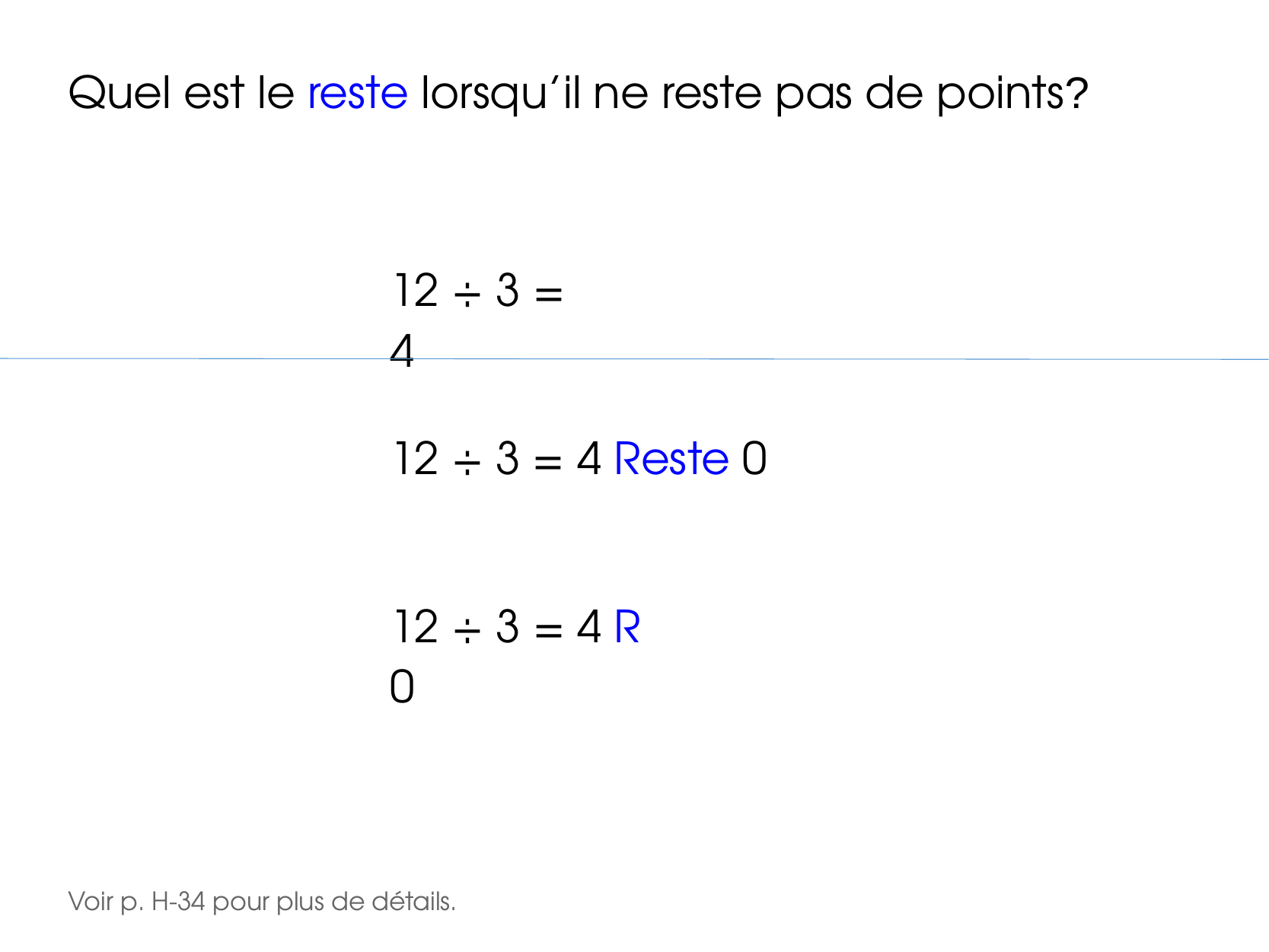

Quel est le reste lorsqu’il ne reste pas de points?
12 ÷ 3 = 4
12 ÷ 3 = 4 Reste 0
12 ÷ 3 = 4 R 0
Voir p. H-34 pour plus de détails.